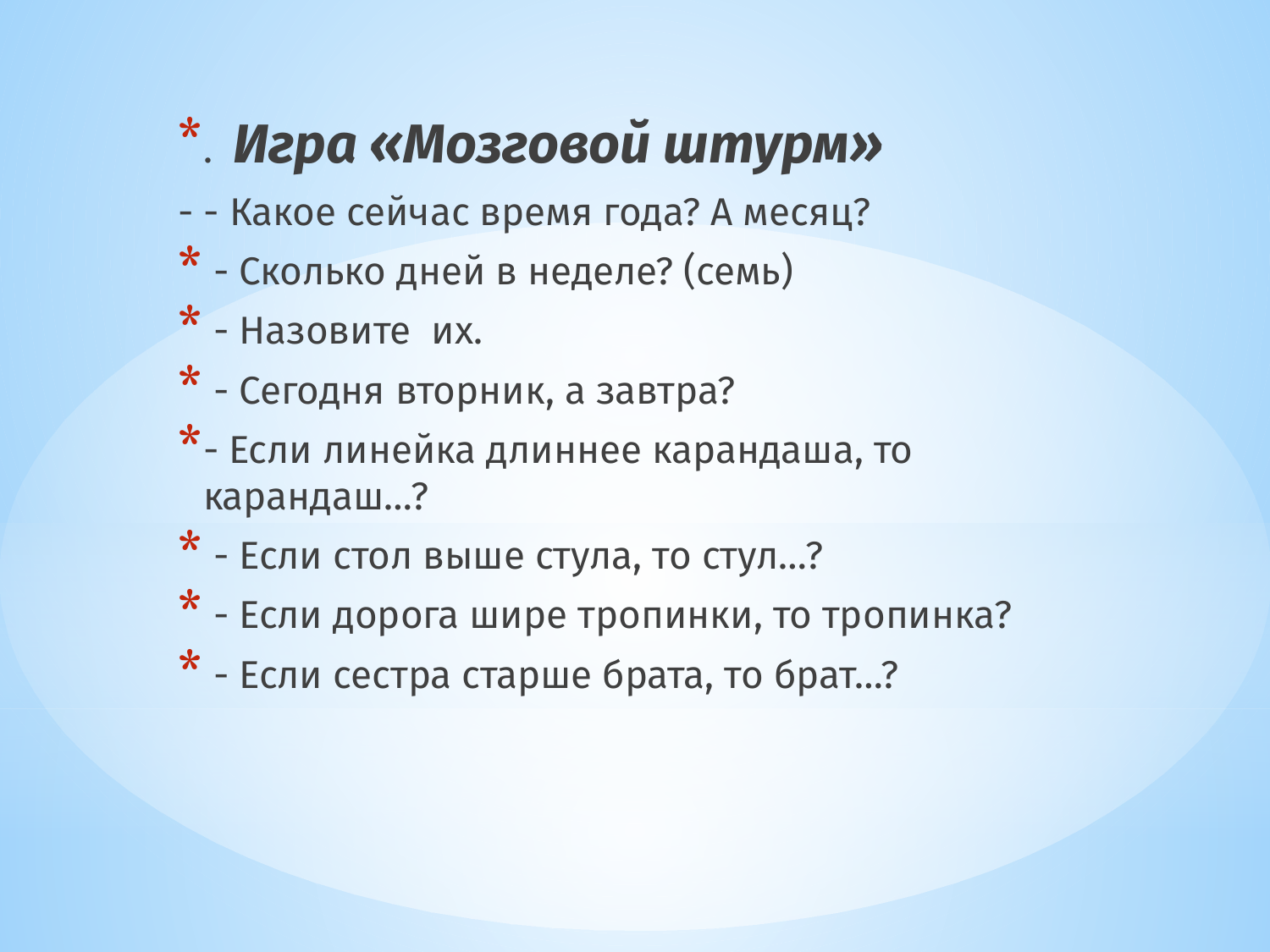

.  Игра «Мозговой штурм»
- - Какое сейчас время года? А месяц?
 - Сколько дней в неделе? (семь)
 - Назовите  их.
 - Сегодня вторник, а завтра?
- Если линейка длиннее карандаша, то карандаш…?
 - Если стол выше стула, то стул…?
 - Если дорога шире тропинки, то тропинка?
 - Если сестра старше брата, то брат…?